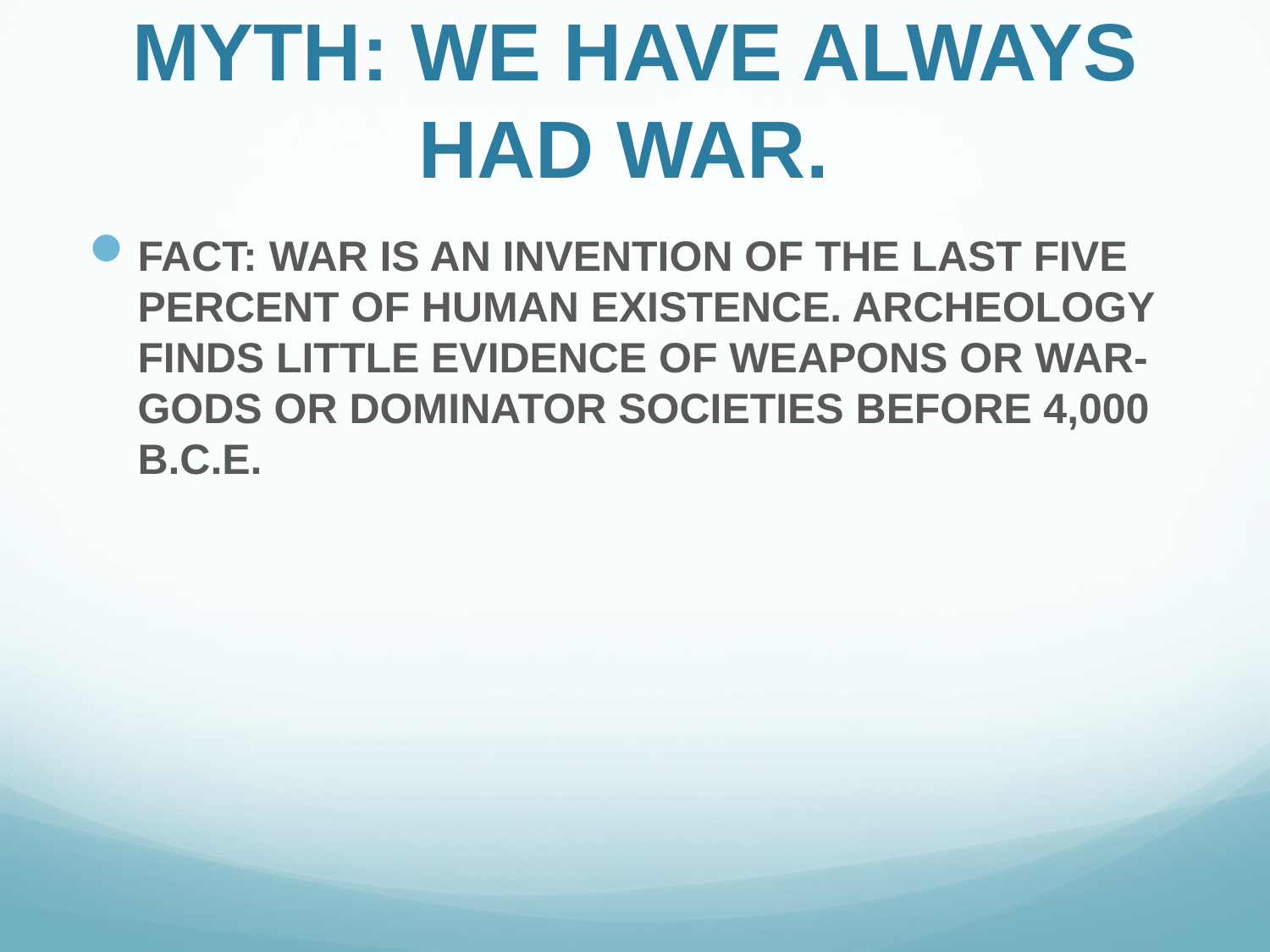

# MYTH: WE HAVE ALWAYS HAD WAR.
FACT: WAR IS AN INVENTION OF THE LAST FIVE PERCENT OF HUMAN EXISTENCE. ARCHEOLOGY FINDS LITTLE EVIDENCE OF WEAPONS OR WAR-GODS OR DOMINATOR SOCIETIES BEFORE 4,000 B.C.E.